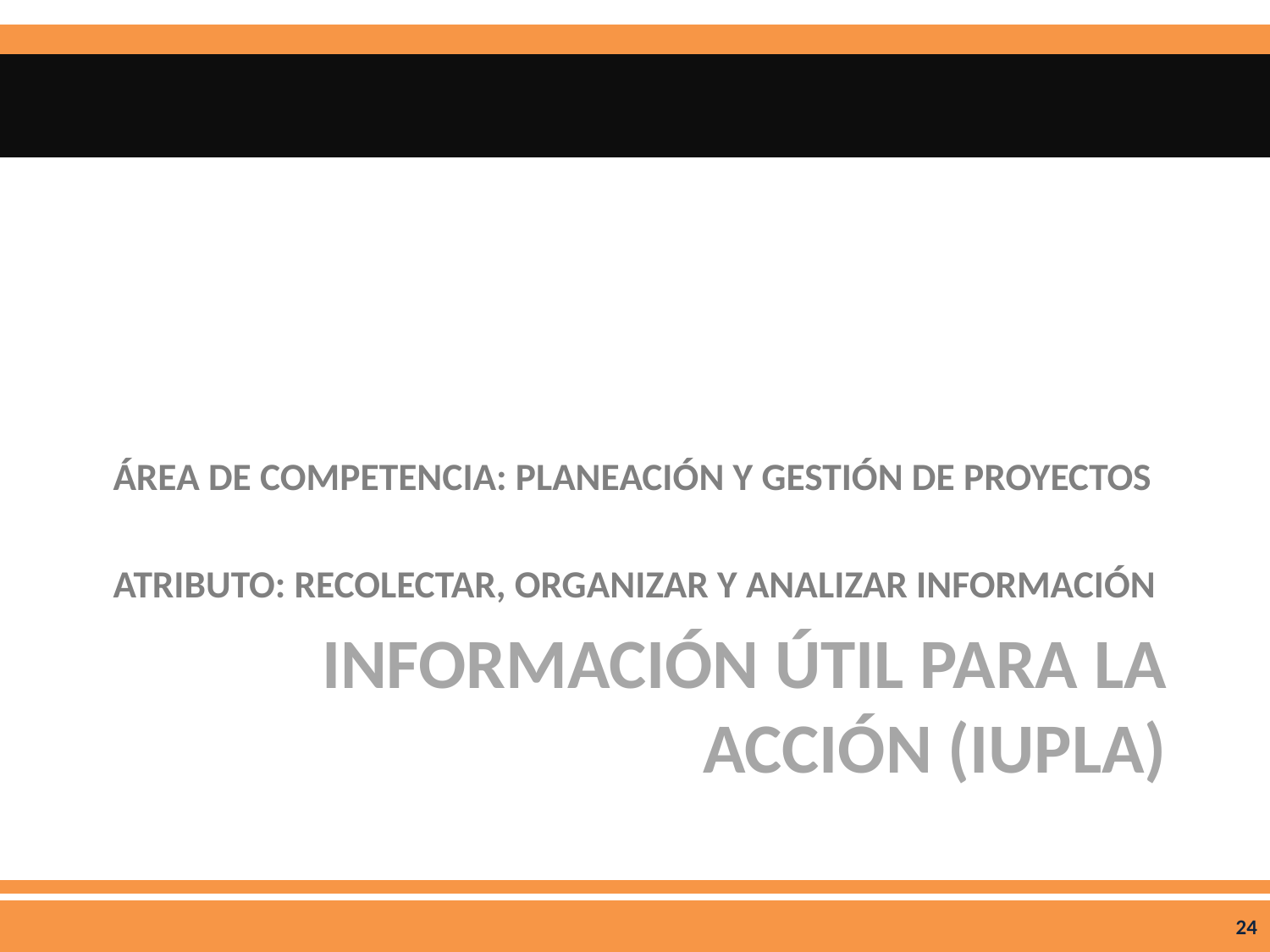

ÁREA DE COMPETENCIA: PLANEACIÓN Y GESTIÓN DE PROYECTOS

ATRIBUTO: RECOLECTAR, ORGANIZAR Y ANALIZAR INFORMACIÓN
# INFORMACIÓN ÚTIL PARA LA ACCIÓN (IUPLA)
24